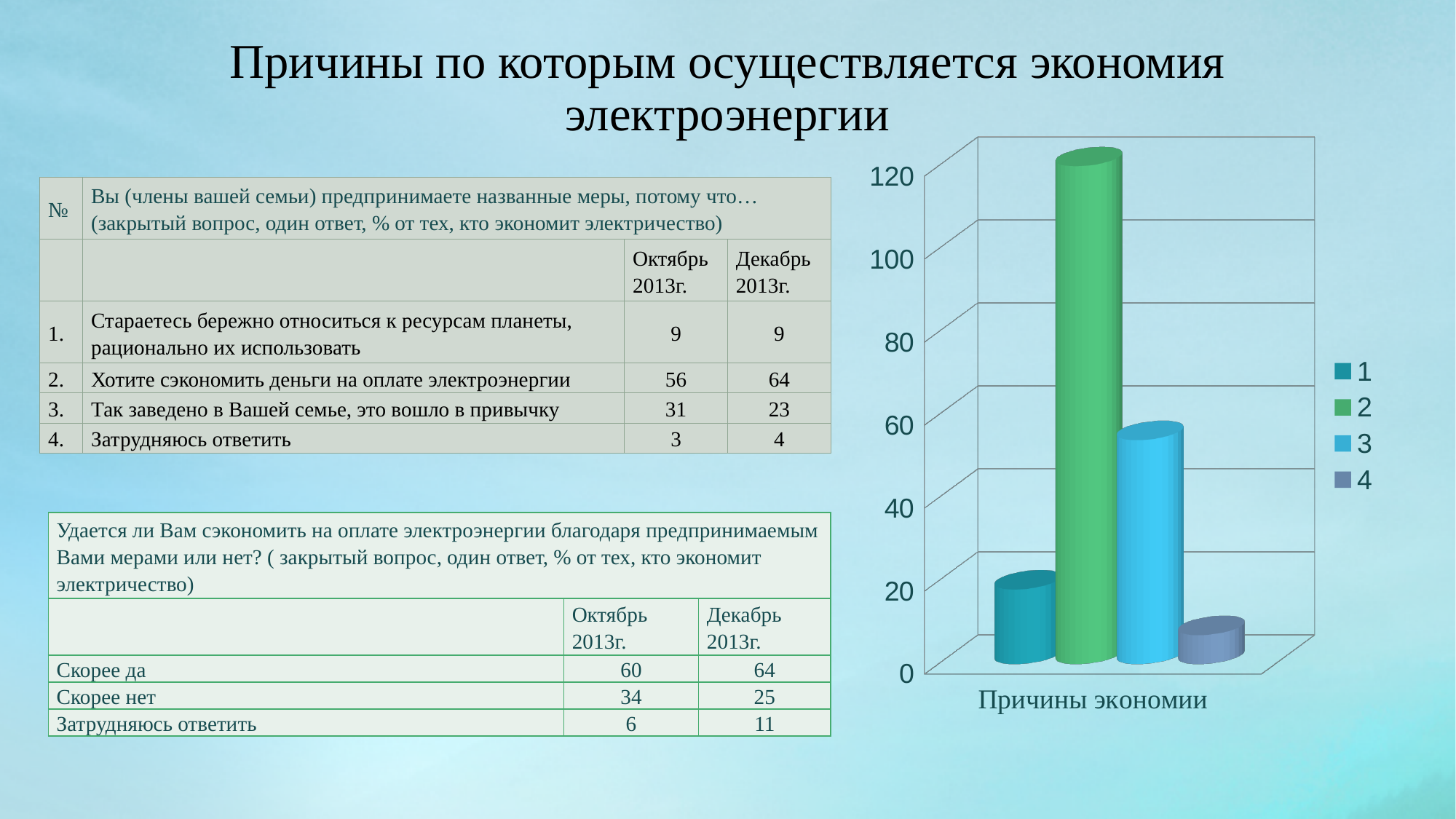

Причины по которым осуществляется экономия электроэнергии

[unsupported chart]

| № | Вы (члены вашей семьи) предпринимаете названные меры, потому что…(закрытый вопрос, один ответ, % от тех, кто экономит электричество) |  |  |
| --- | --- | --- | --- |
|  |  | Октябрь 2013г. | Декабрь 2013г. |
| 1. | Стараетесь бережно относиться к ресурсам планеты, рационально их использовать | 9 | 9 |
| 2. | Хотите сэкономить деньги на оплате электроэнергии | 56 | 64 |
| 3. | Так заведено в Вашей семье, это вошло в привычку | 31 | 23 |
| 4. | Затрудняюсь ответить | 3 | 4 |
| Удается ли Вам сэкономить на оплате электроэнергии благодаря предпринимаемым Вами мерами или нет? ( закрытый вопрос, один ответ, % от тех, кто экономит электричество) |  |  |
| --- | --- | --- |
|  | Октябрь 2013г. | Декабрь 2013г. |
| Скорее да | 60 | 64 |
| Скорее нет | 34 | 25 |
| Затрудняюсь ответить | 6 | 11 |